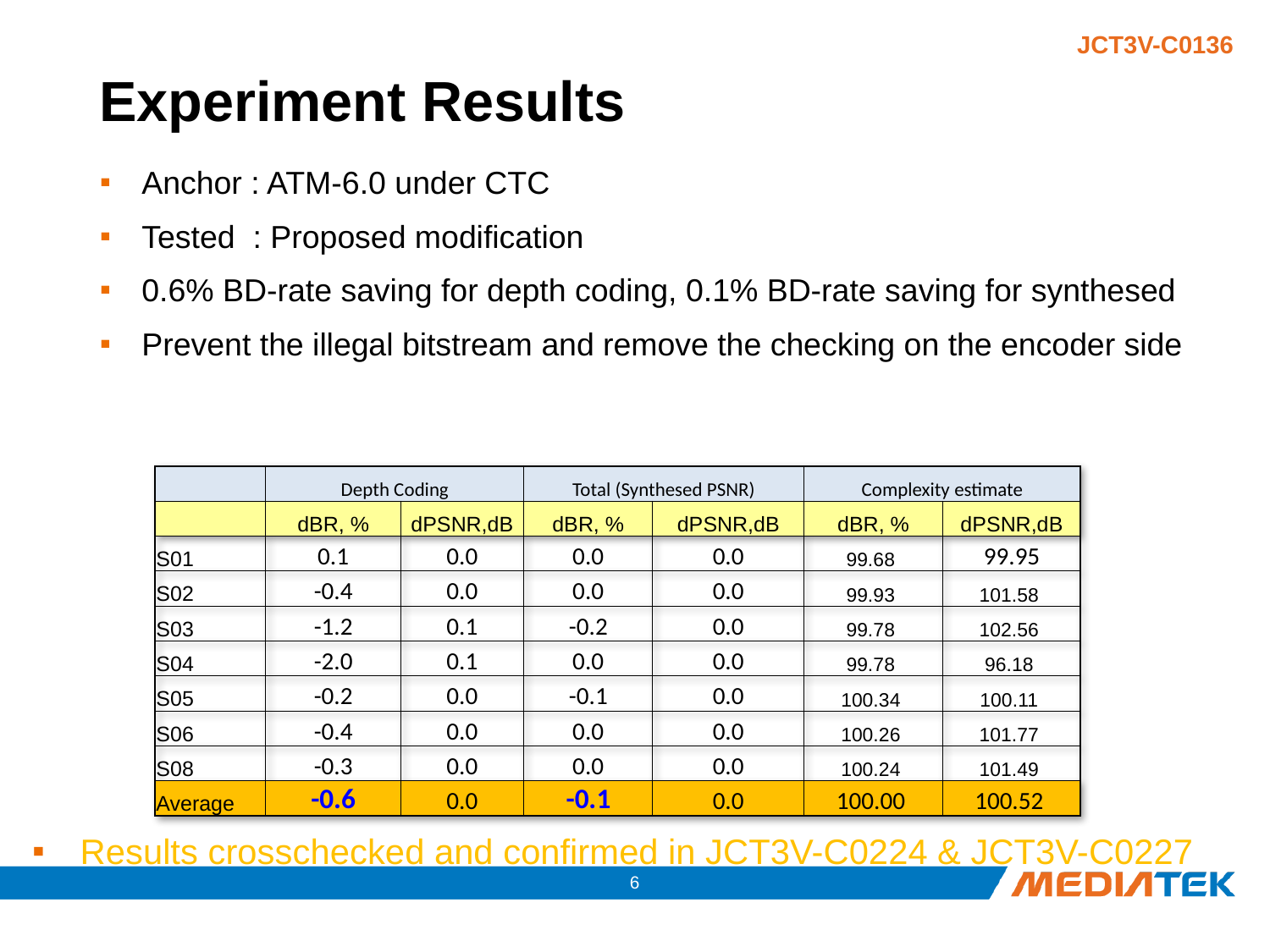

# Experiment Results
Anchor : ATM-6.0 under CTC
Tested  : Proposed modification
0.6% BD-rate saving for depth coding, 0.1% BD-rate saving for synthesed
Prevent the illegal bitstream and remove the checking on the encoder side

|  | Depth Coding |  | Total (Synthesed PSNR) |  | Complexity estimate |  |
| --- | --- | --- | --- | --- | --- | --- |
|  | dBR, % | dPSNR,dB | dBR, % | dPSNR,dB | dBR, % | dPSNR,dB |
| S01 | 0.1 | 0.0 | 0.0 | 0.0 | 99.68 | 99.95 |
| S02 | -0.4 | 0.0 | 0.0 | 0.0 | 99.93 | 101.58 |
| S03 | -1.2 | 0.1 | -0.2 | 0.0 | 99.78 | 102.56 |
| S04 | -2.0 | 0.1 | 0.0 | 0.0 | 99.78 | 96.18 |
| S05 | -0.2 | 0.0 | -0.1 | 0.0 | 100.34 | 100.11 |
| S06 | -0.4 | 0.0 | 0.0 | 0.0 | 100.26 | 101.77 |
| S08 | -0.3 | 0.0 | 0.0 | 0.0 | 100.24 | 101.49 |
| Average | -0.6 | 0.0 | -0.1 | 0.0 | 100.00 | 100.52 |
Results crosschecked and confirmed in JCT3V-C0224 & JCT3V-C0227
6